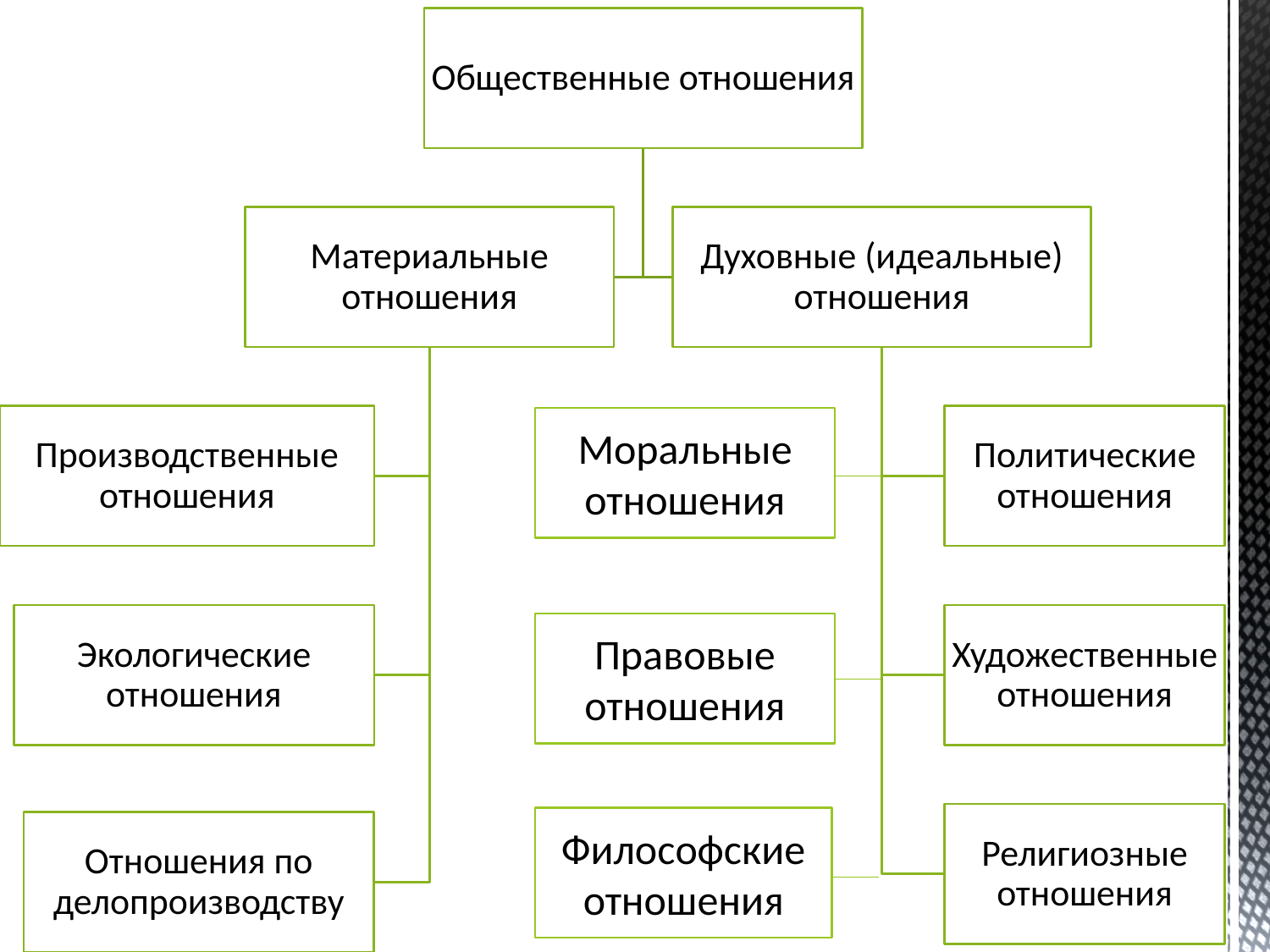

Общественные отношения
Материальные отношения
Производственные отношения
Экологические отношения
Отношения по делопроизводству
Духовные (идеальные) отношения
Политические отношения
Художественные отношения
Религиозные отношения
Моральные отношения
Правовые отношения
Философские отношения